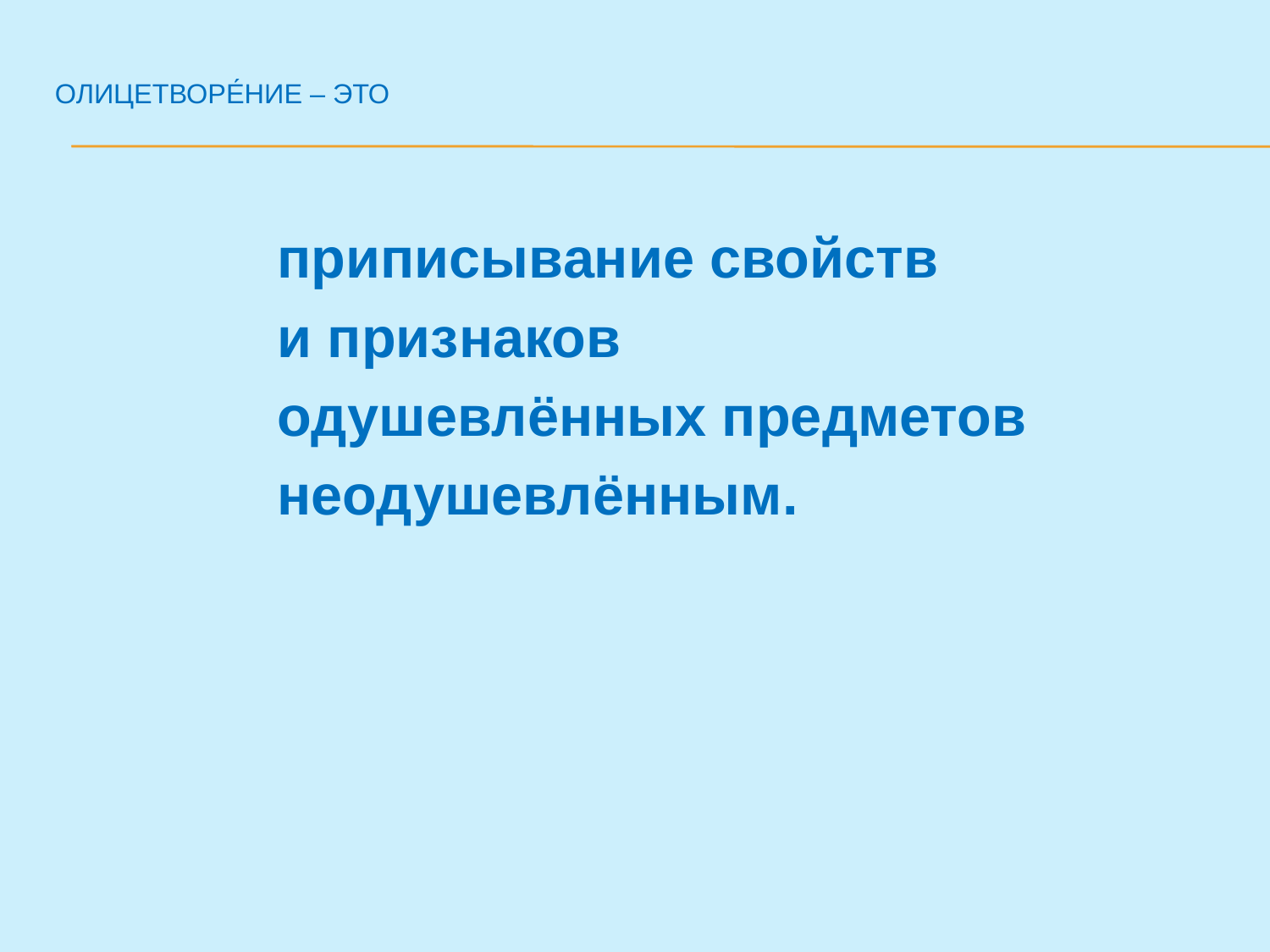

# Олицетворе́ние – это
приписывание свойств
и признаков
одушевлённых предметов
неодушевлённым.